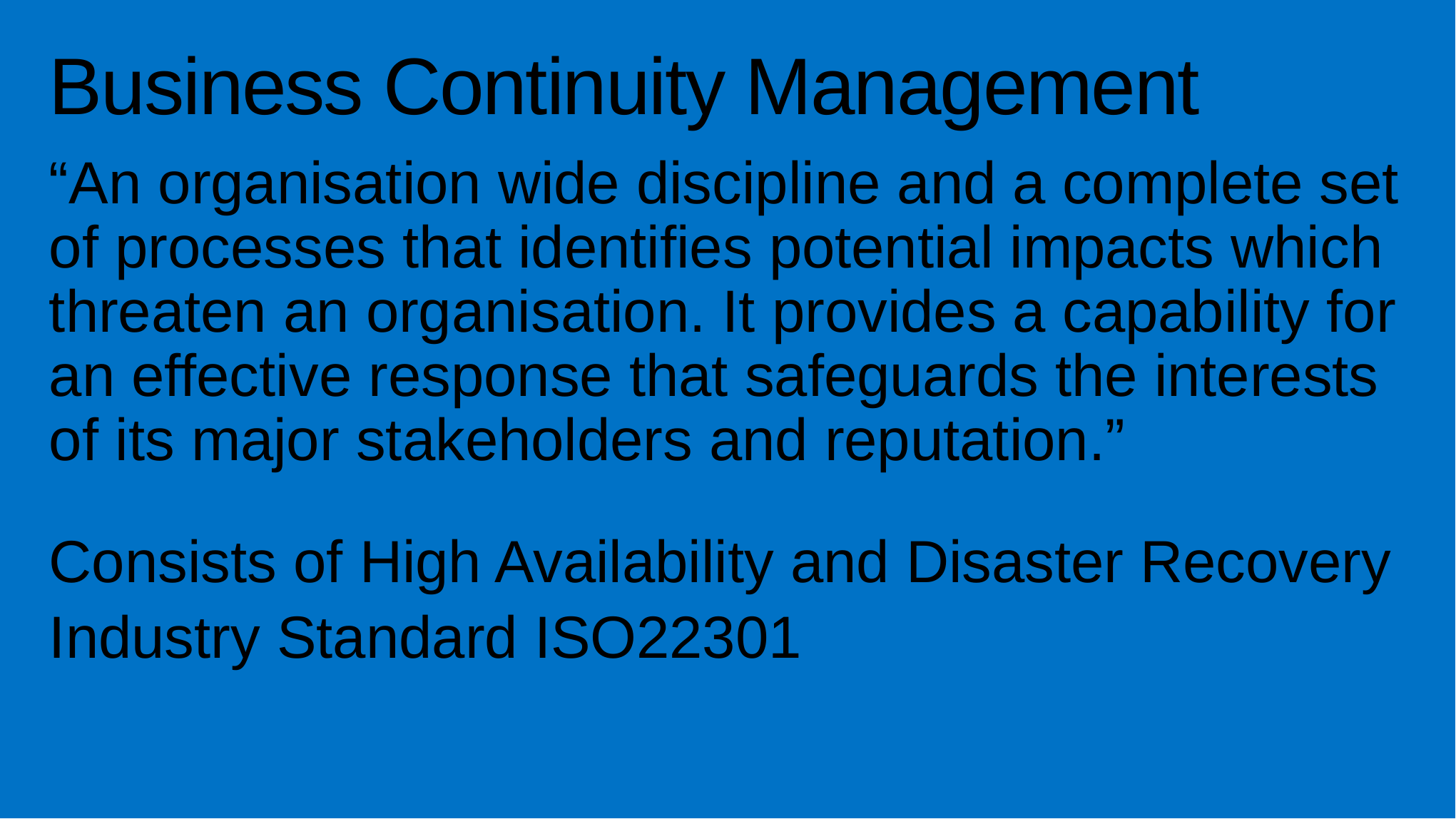

Business Continuity Management
“An organisation wide discipline and a complete set of processes that identifies potential impacts which threaten an organisation. It provides a capability for an effective response that safeguards the interests of its major stakeholders and reputation.”

Consists of High Availability and Disaster Recovery
Industry Standard ISO22301